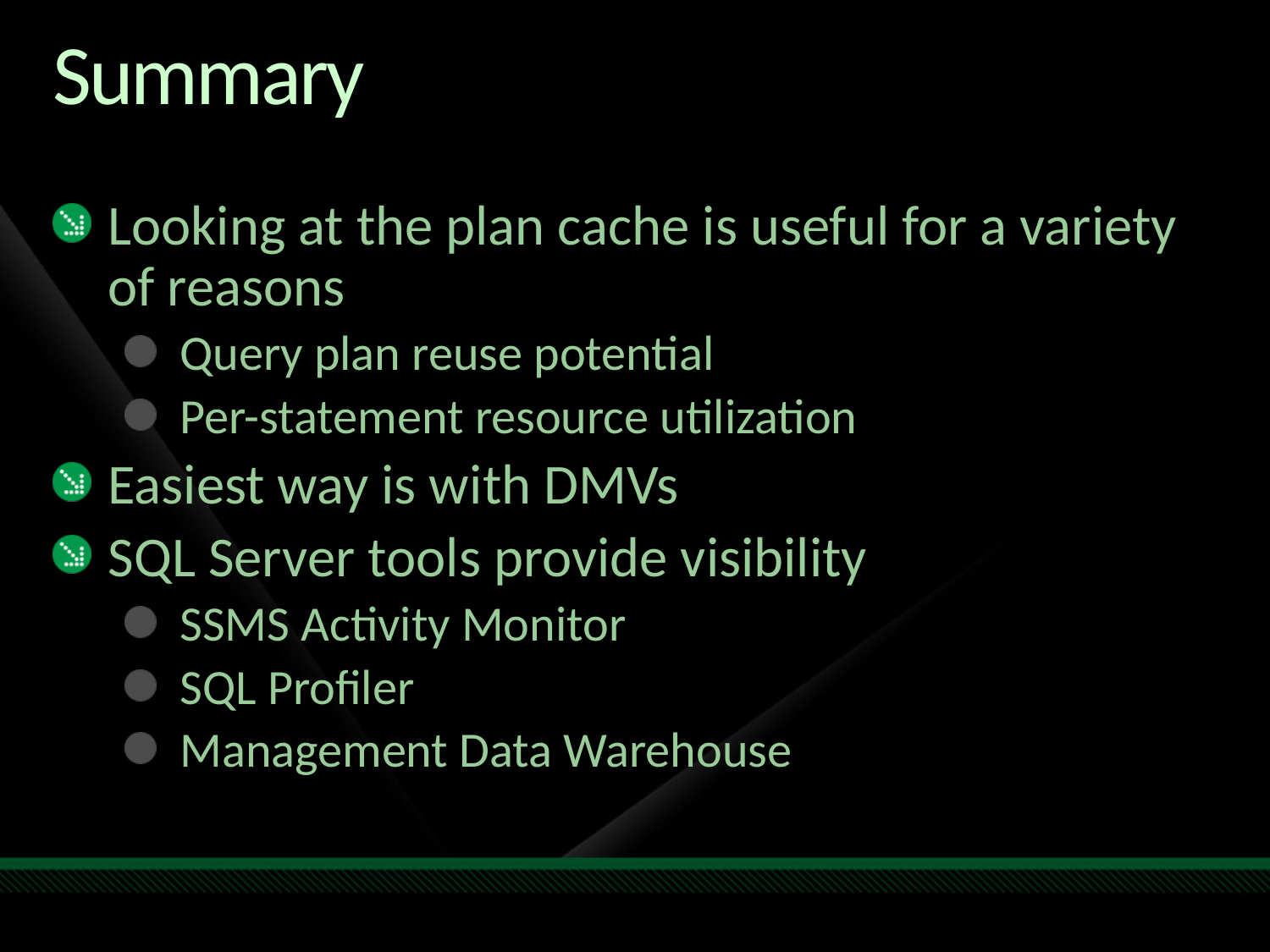

# Summary
Looking at the plan cache is useful for a variety of reasons
Query plan reuse potential
Per-statement resource utilization
Easiest way is with DMVs
SQL Server tools provide visibility
SSMS Activity Monitor
SQL Profiler
Management Data Warehouse